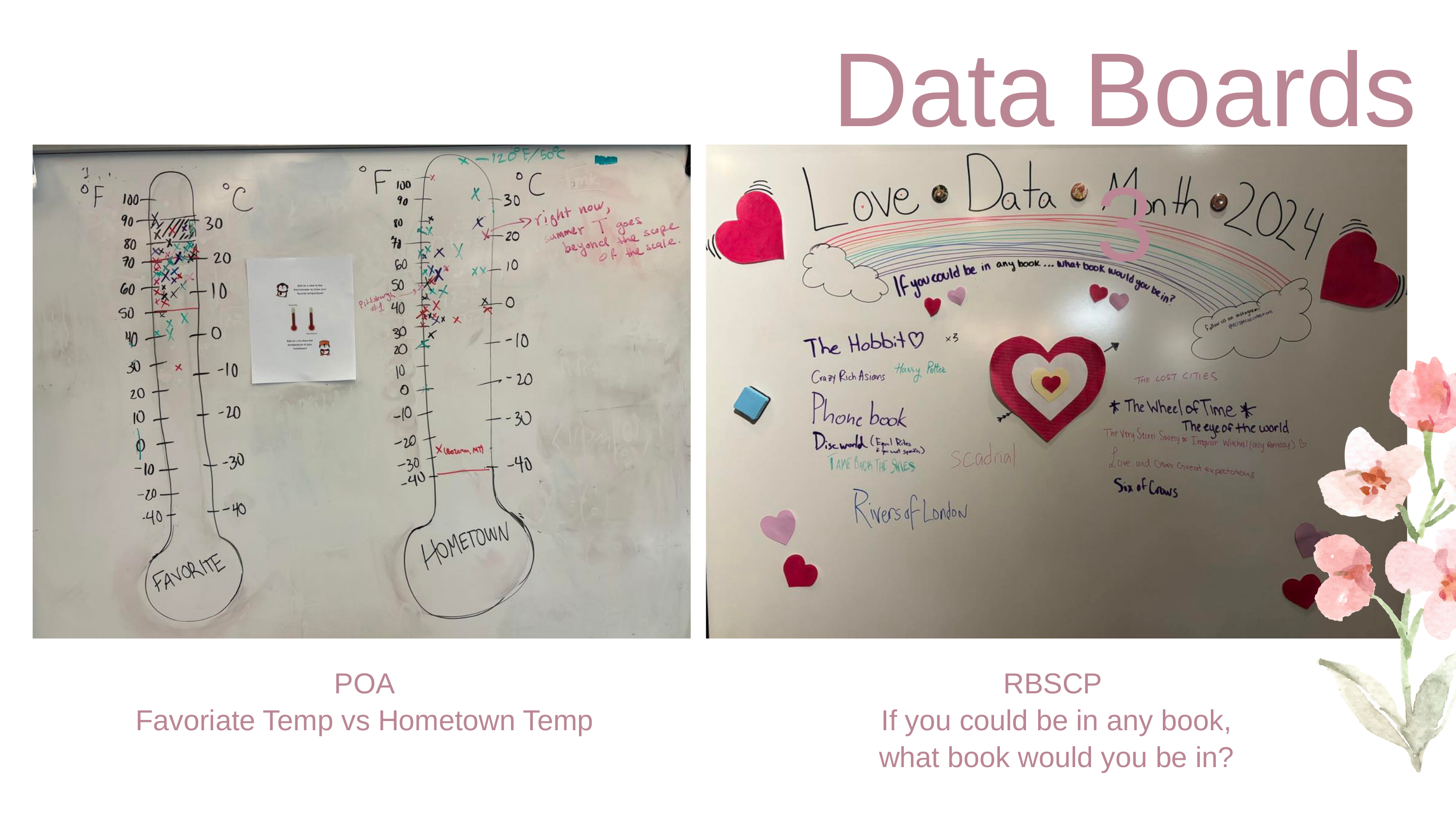

Data Boards 3

POA
Favoriate Temp vs Hometown Temp
RBSCP
If you could be in any book, what book would you be in?